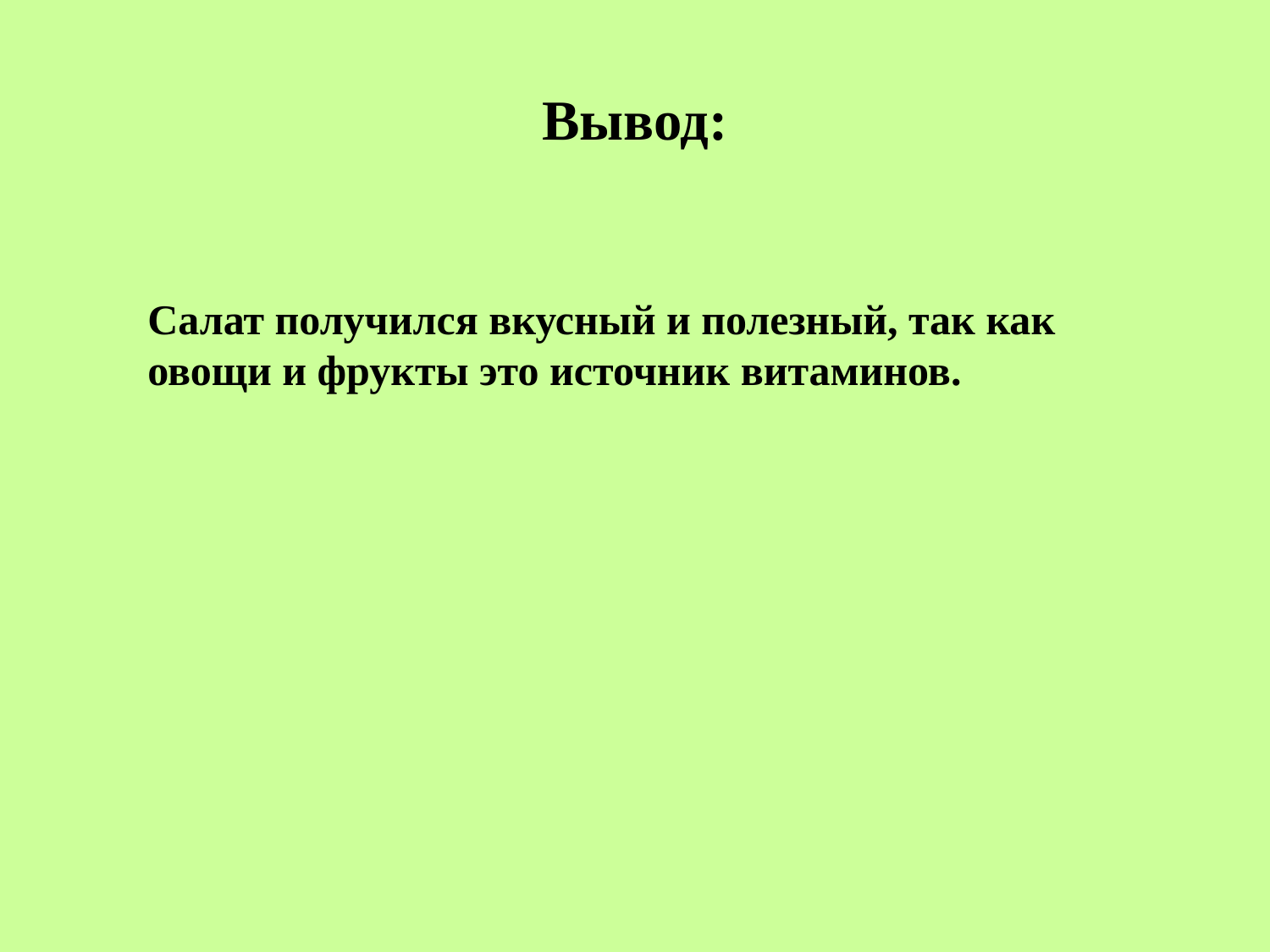

# Вывод:
Салат получился вкусный и полезный, так как овощи и фрукты это источник витаминов.